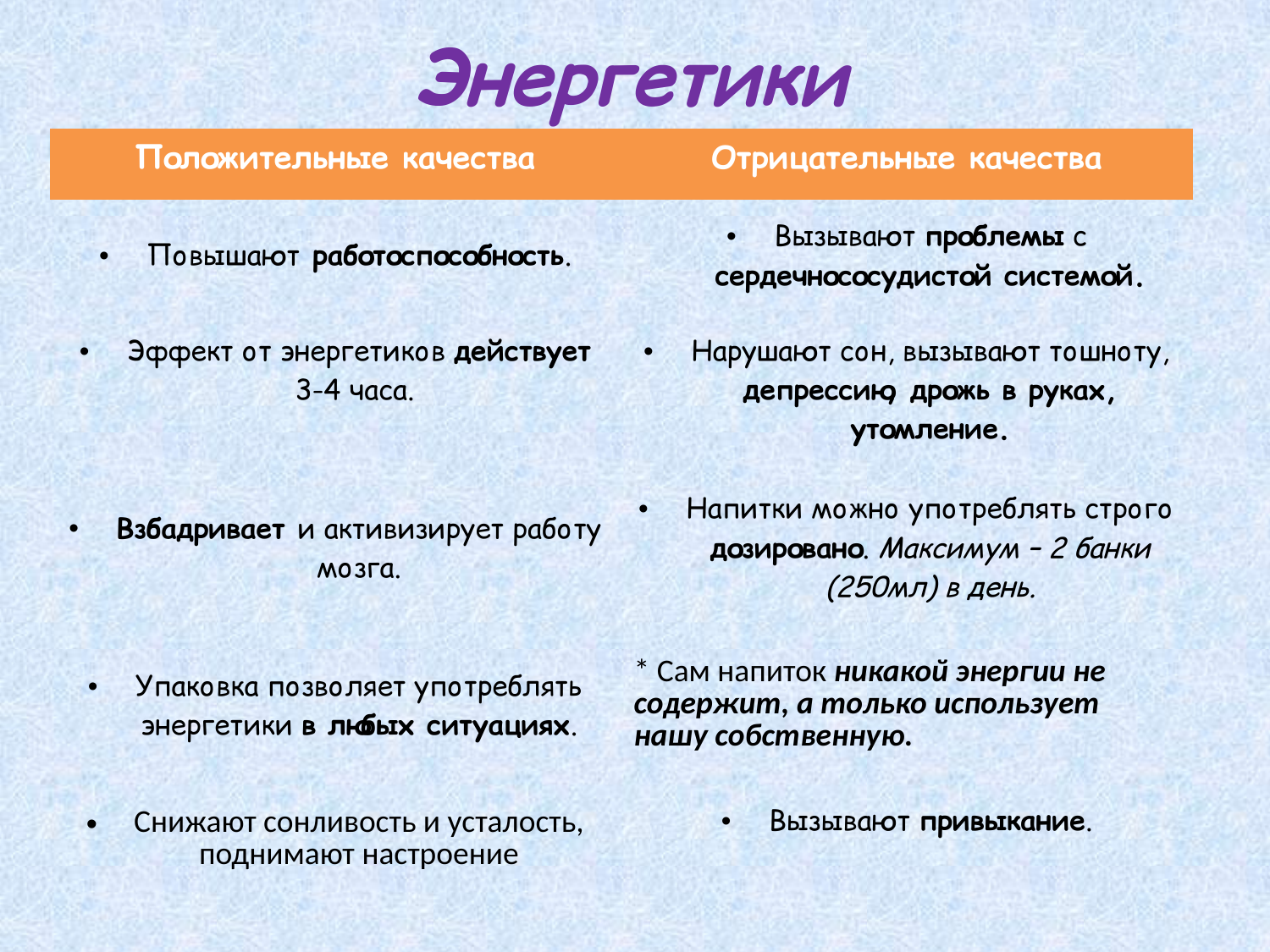

# Энергетики
| Положительные качества | Отрицательные качества |
| --- | --- |
| Повышают работоспособность. | Вызывают проблемы с сердечнососудистой системой. |
| Эффект от энергетиков действует 3-4 часа. | Нарушают сон, вызывают тошноту, депрессию, дрожь в руках, утомление. |
| Взбадривает и активизирует работу мозга. | Напитки можно употреблять строго дозировано. Максимум – 2 банки (250мл) в день. |
| Упаковка позволяет употреблять энергетики в любых ситуациях. | \* Сам напиток никакой энергии не содержит, а только использует нашу собственную. |
| Снижают сонливость и усталость, поднимают настроение | Вызывают привыкание. |